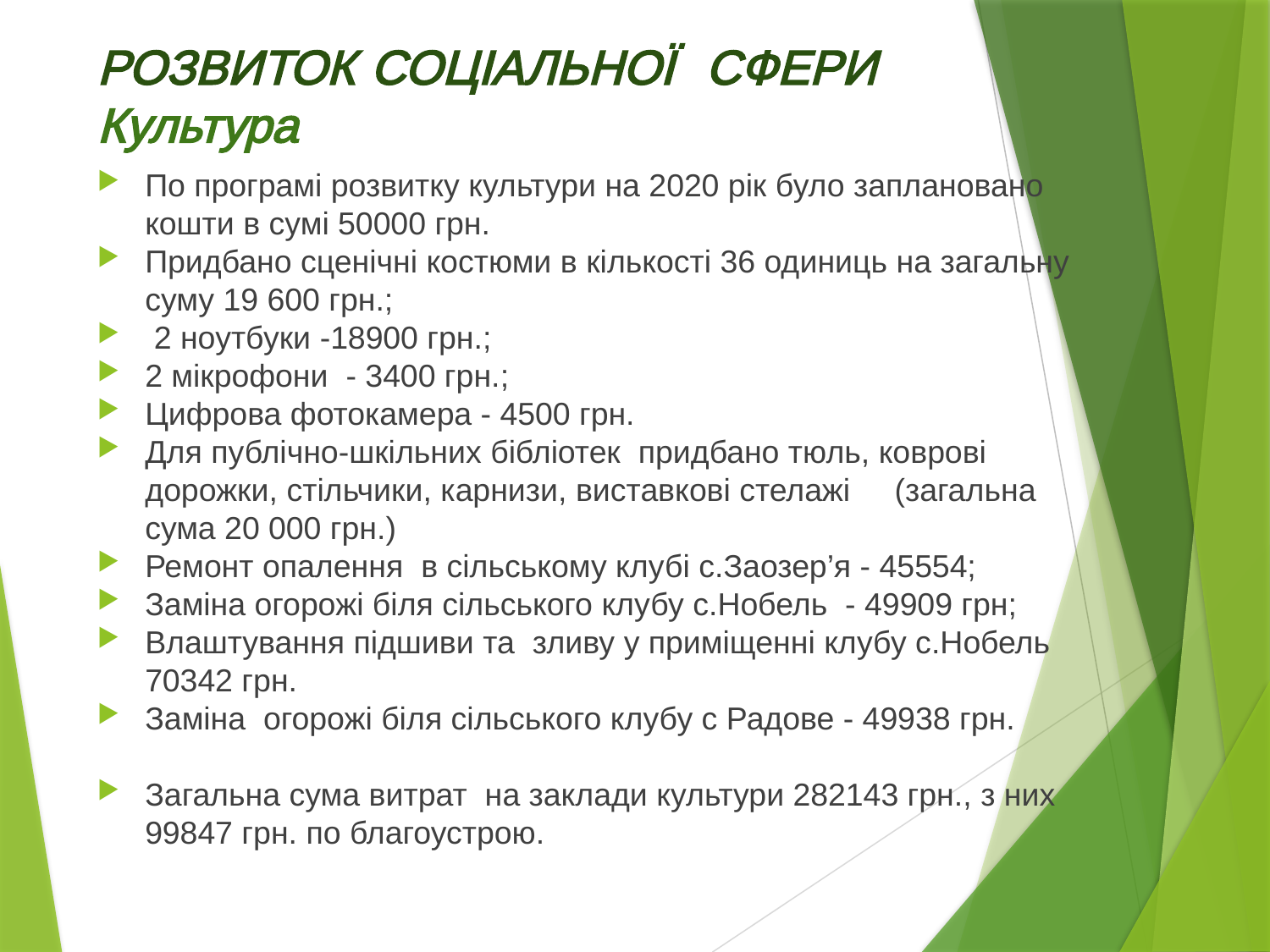

# РОЗВИТОК СОЦІАЛЬНОЇ  СФЕРИ Культура
По програмі розвитку культури на 2020 рік було заплановано кошти в сумі 50000 грн.
Придбано сценічні костюми в кількості 36 одиниць на загальну суму 19 600 грн.;
 2 ноутбуки -18900 грн.;
2 мікрофони  - 3400 грн.;
Цифрова фотокамера - 4500 грн.
Для публічно-шкільних бібліотек  придбано тюль, коврові дорожки, стільчики, карнизи, виставкові стелажі     (загальна сума 20 000 грн.)
Ремонт опалення  в сільському клубі с.Заозер’я - 45554;
Заміна огорожі біля сільського клубу с.Нобель  - 49909 грн;
Влаштування підшиви та  зливу у приміщенні клубу с.Нобель 70342 грн.
Заміна  огорожі біля сільського клубу с Радове - 49938 грн.

Загальна сума витрат  на заклади культури 282143 грн., з них 99847 грн. по благоустрою.